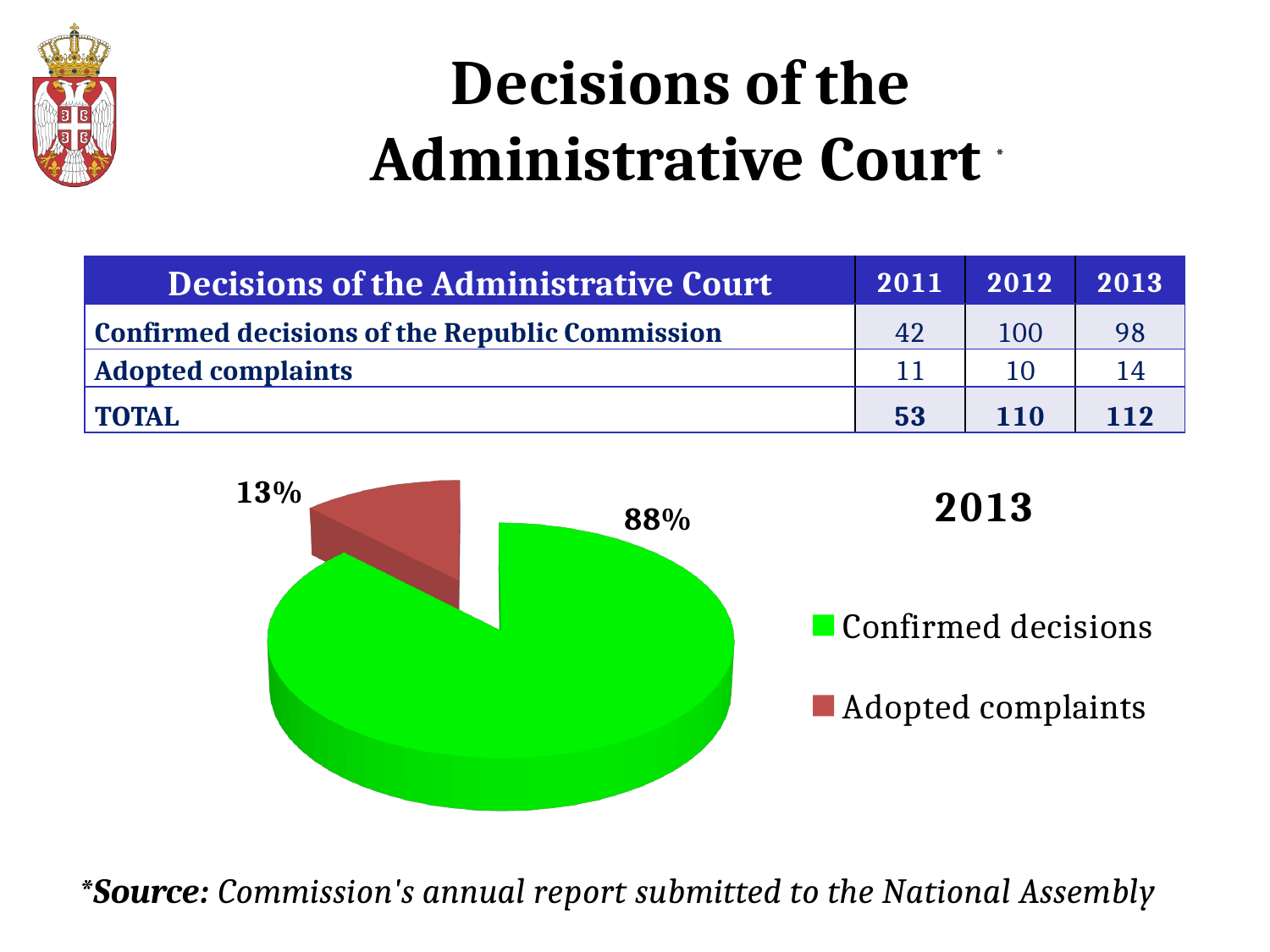

# Decisions of the Administrative Court *
| Decisions of the Administrative Court | 2011 | 2012 | 2013 |
| --- | --- | --- | --- |
| Confirmed decisions of the Republic Commission | 42 | 100 | 98 |
| Adopted complaints | 11 | 10 | 14 |
| TOTAL | 53 | 110 | 112 |

[unsupported chart]

*Source: Commission's annual report submitted to the National Assembly